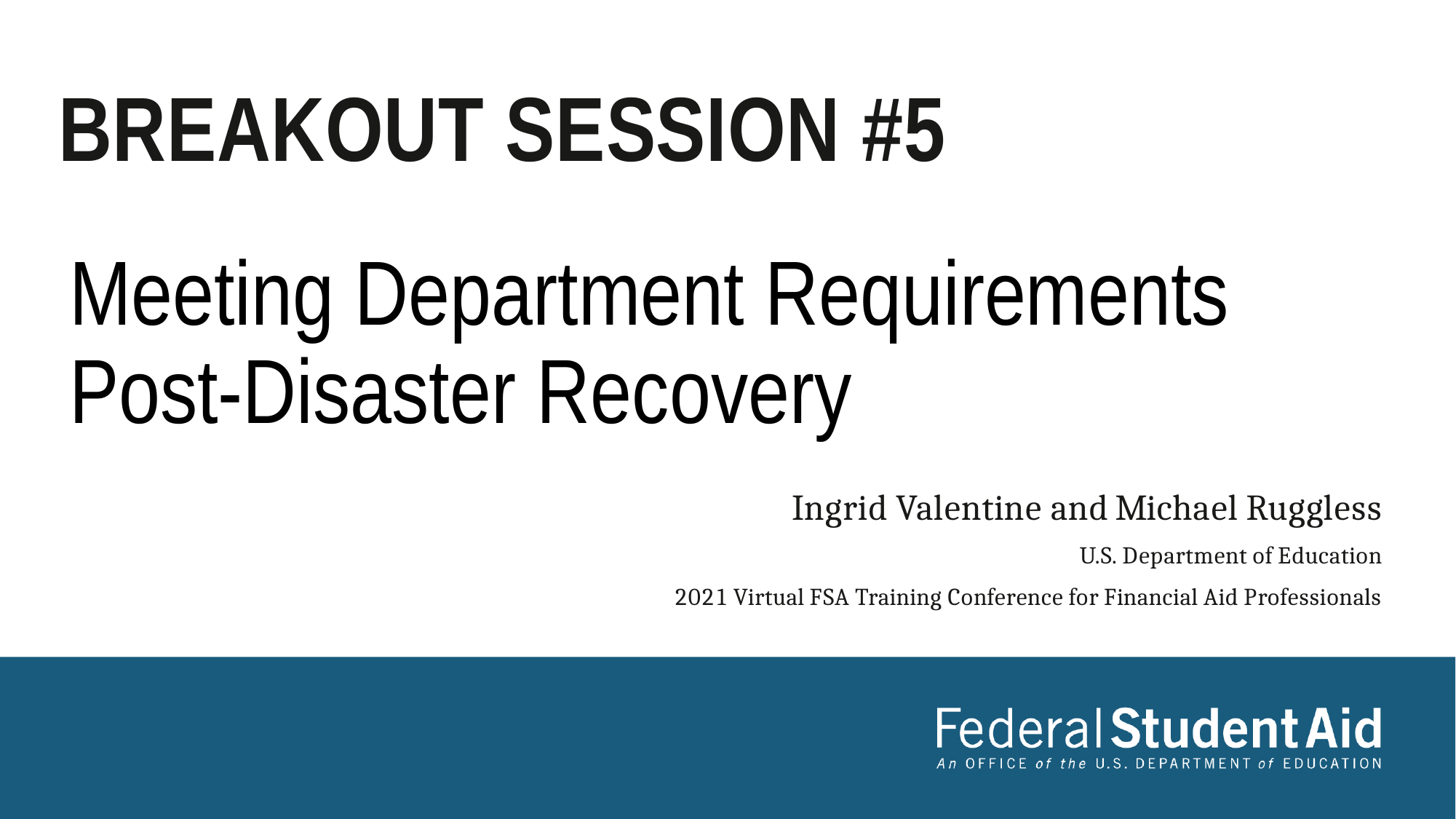

# Breakout Session #5
Meeting Department Requirements Post-Disaster Recovery
Ingrid Valentine and Michael Ruggless
U.S. Department of Education
2021 Virtual FSA Training Conference for Financial Aid Professionals